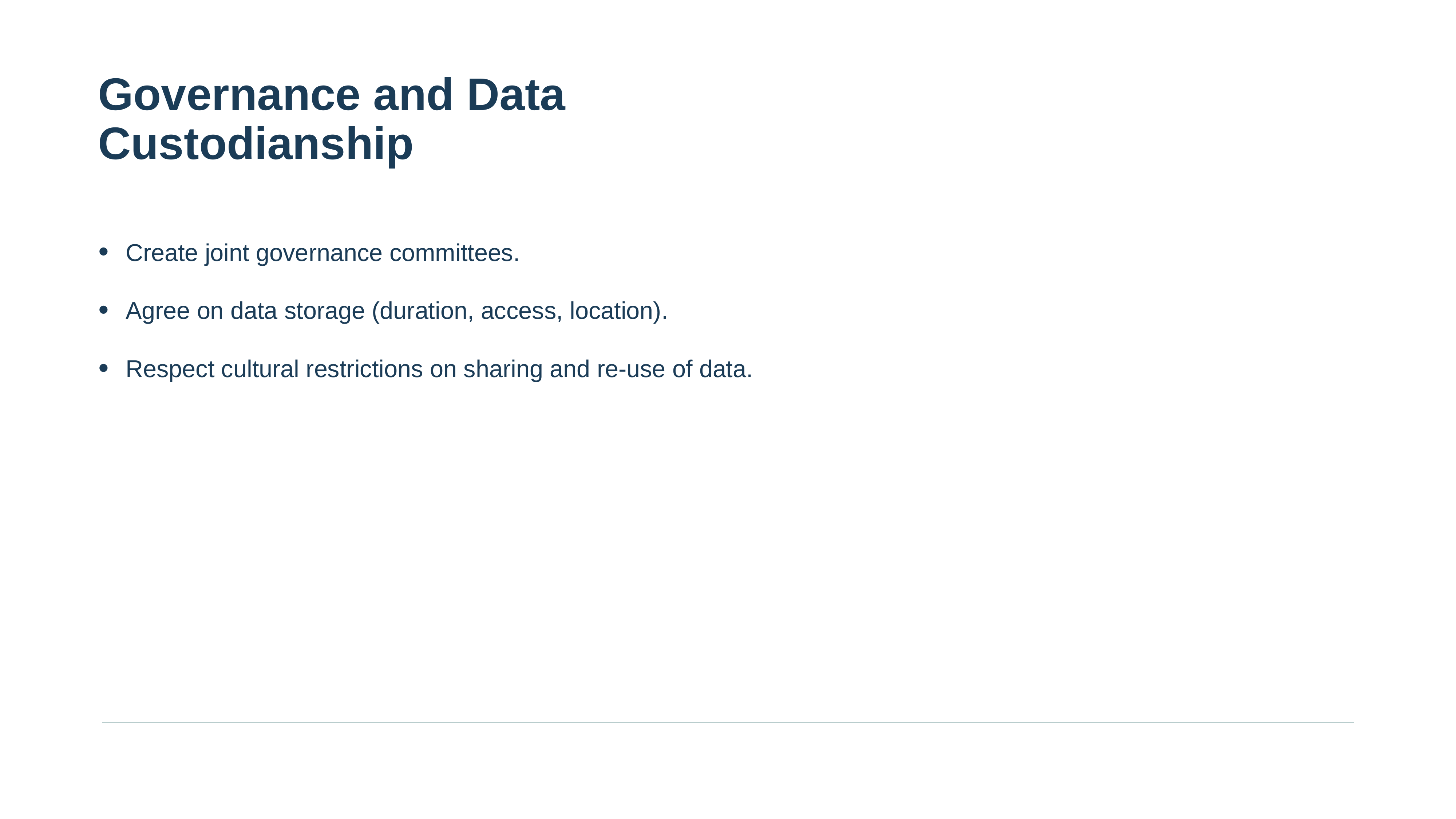

Governance and Data Custodianship
Create joint governance committees.
Agree on data storage (duration, access, location).
Respect cultural restrictions on sharing and re-use of data.